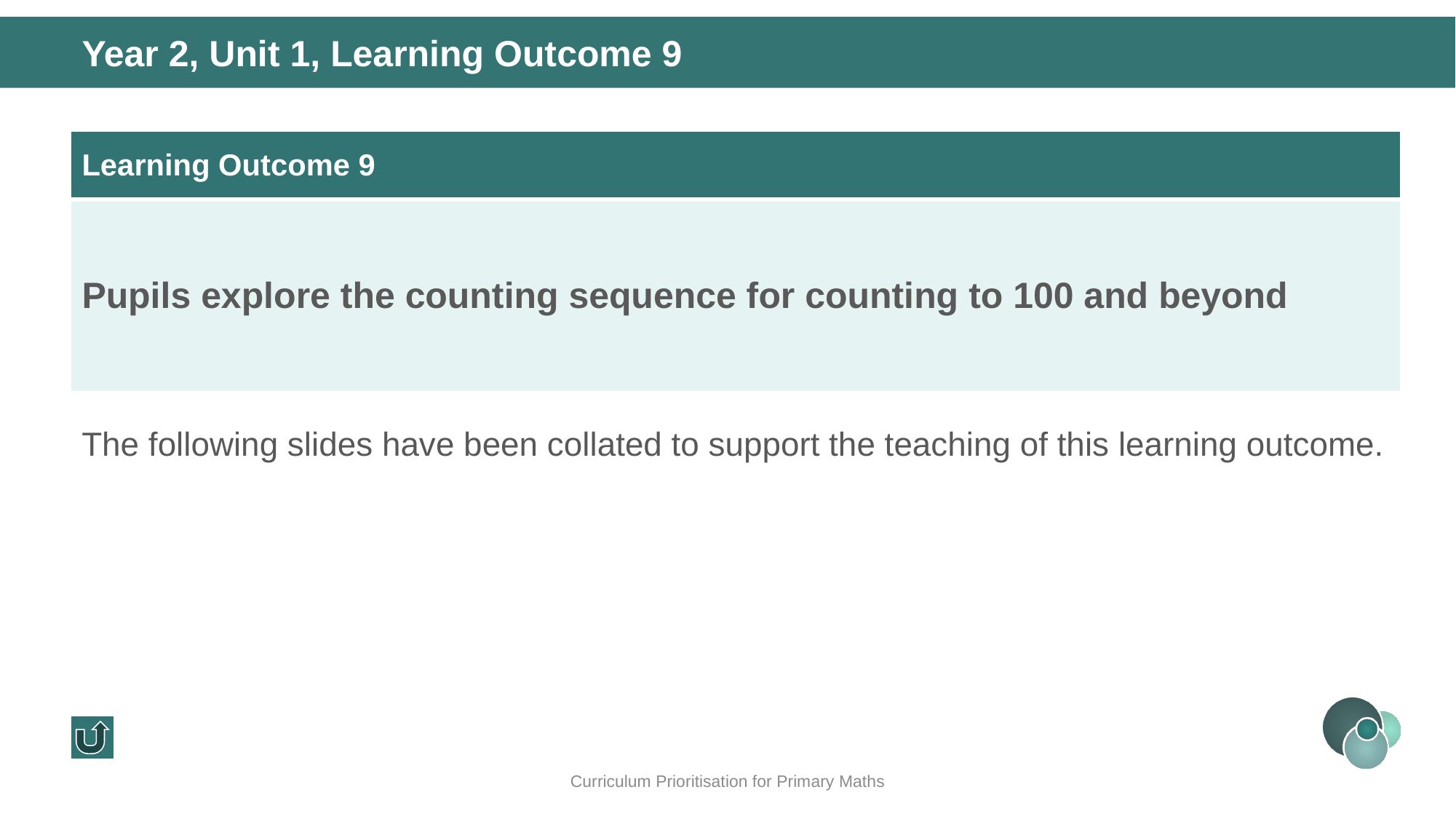

Year 2, Unit 1, Learning Outcome 9
| Learning Outcome 9 |
| --- |
| Pupils explore the counting sequence for counting to 100 and beyond |
The following slides have been collated to support the teaching of this learning outcome.

Curriculum Prioritisation for Primary Maths